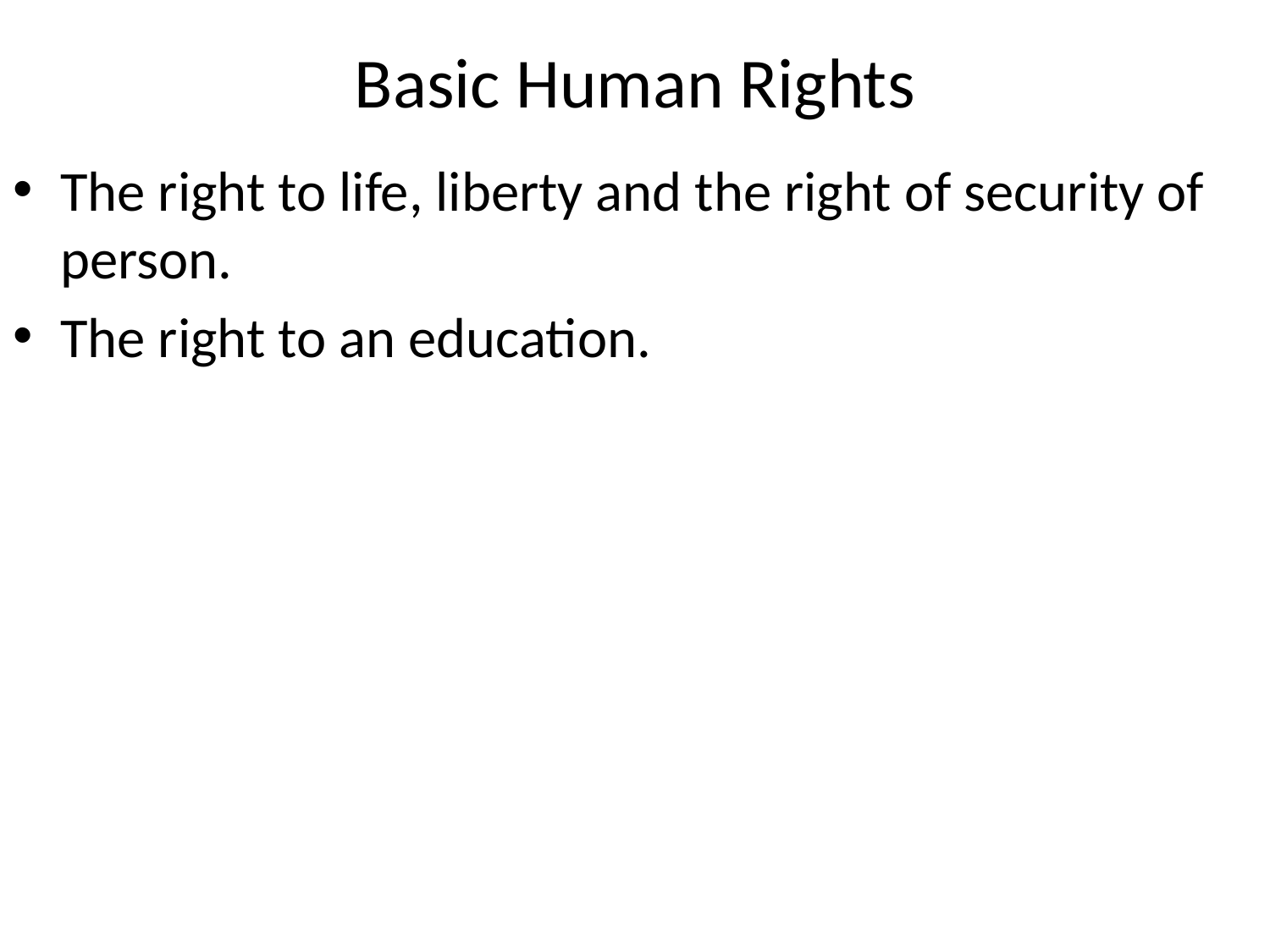

# Basic Human Rights
The right to life, liberty and the right of security of person.
The right to an education.